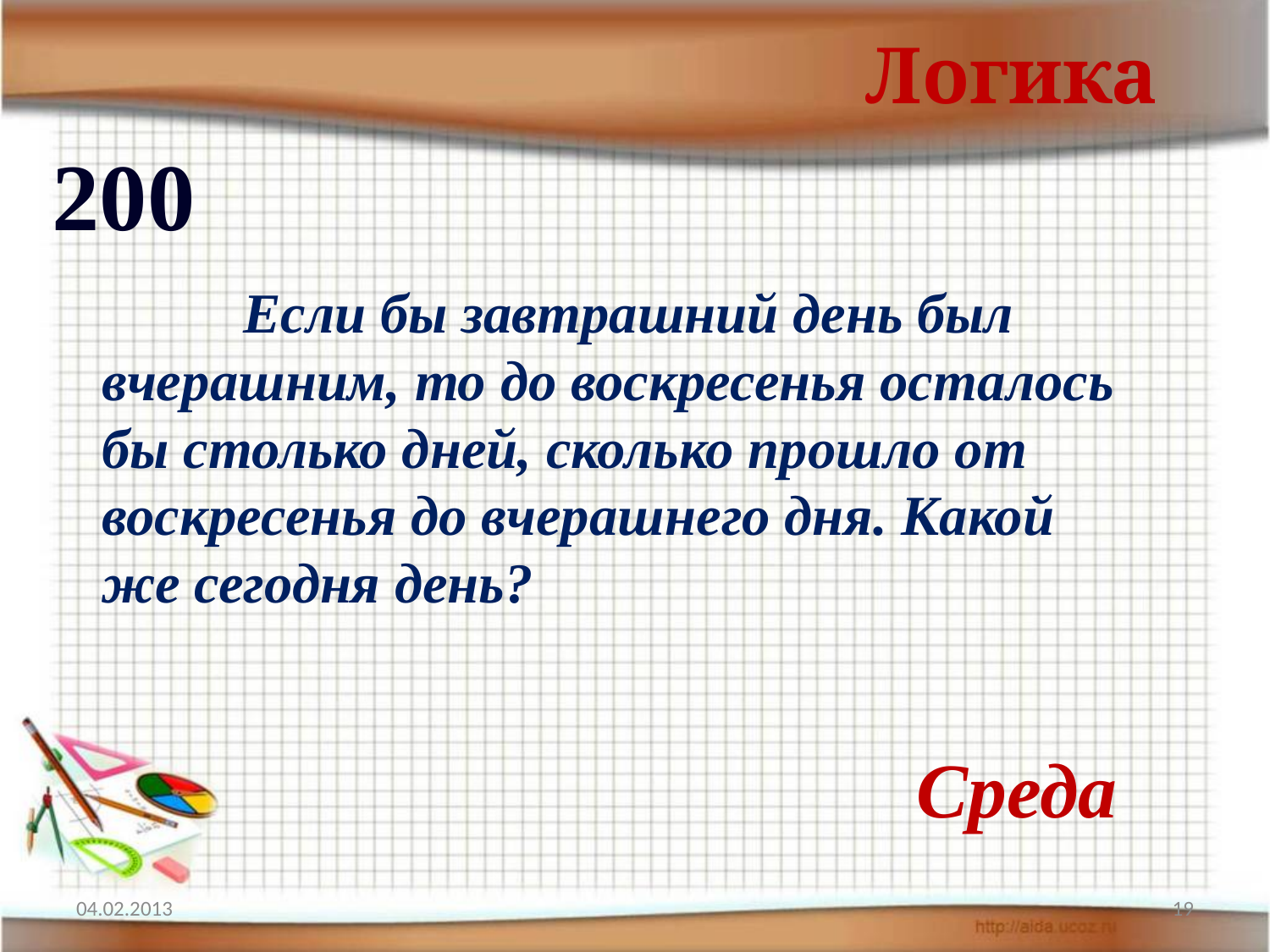

Логика
200
	 Если бы завтрашний день был вчерашним, то до воскресенья осталось бы столько дней, сколько прошло от воскресенья до вчерашнего дня. Какой же сегодня день?

Среда
04.02.2013
19